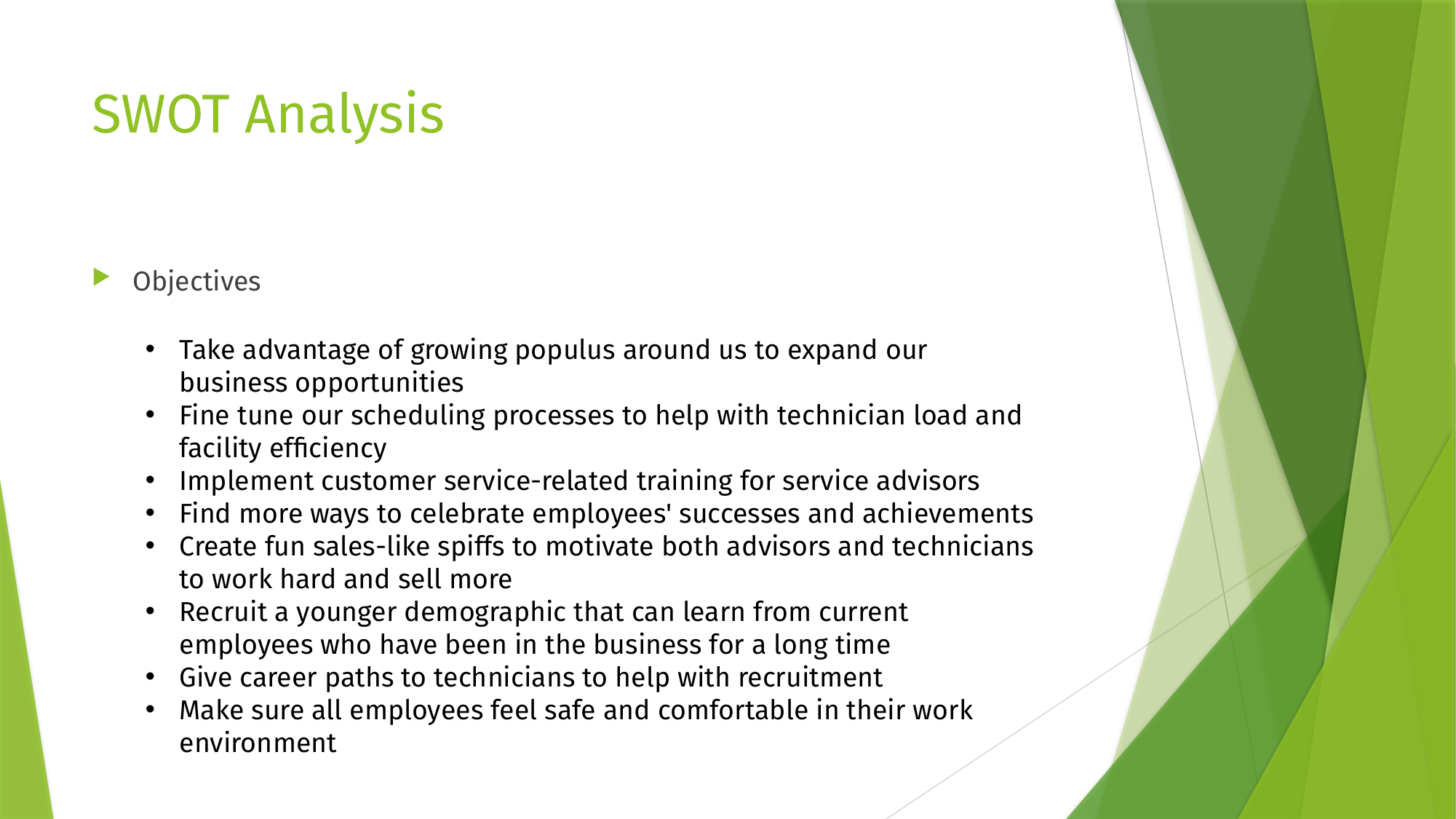

# SWOT Analysis
Objectives

Take advantage of growing populus around us to expand our business opportunities
Fine tune our scheduling processes to help with technician load and facility efficiency
Implement customer service-related training for service advisors
Find more ways to celebrate employees' successes and achievements
Create fun sales-like spiffs to motivate both advisors and technicians to work hard and sell more
Recruit a younger demographic that can learn from current employees who have been in the business for a long time
Give career paths to technicians to help with recruitment
Make sure all employees feel safe and comfortable in their work environment